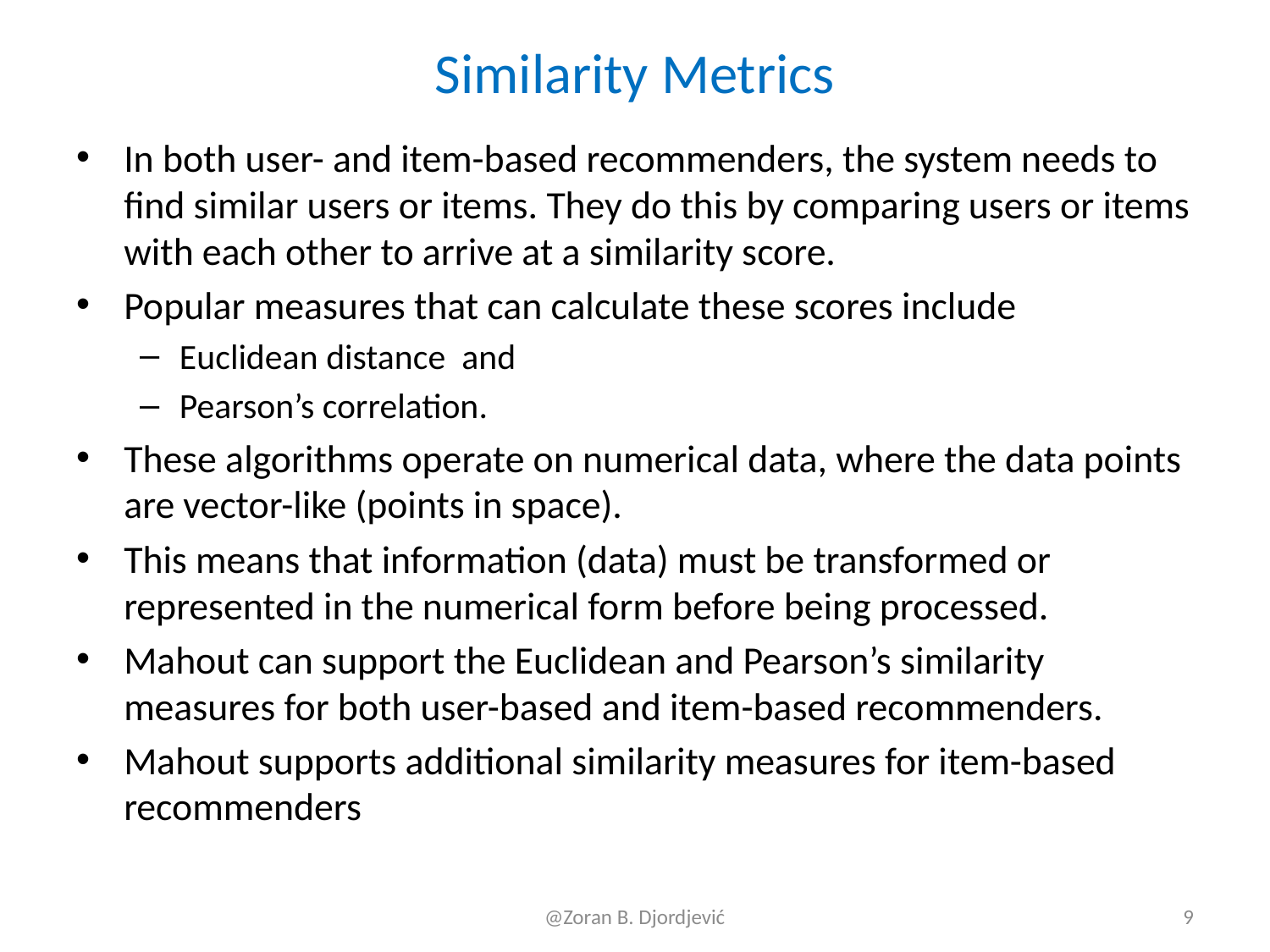

# Similarity Metrics
In both user- and item-based recommenders, the system needs to find similar users or items. They do this by comparing users or items with each other to arrive at a similarity score.
Popular measures that can calculate these scores include
Euclidean distance  and
Pearson’s correlation.
These algorithms operate on numerical data, where the data points are vector-like (points in space).
This means that information (data) must be transformed or represented in the numerical form before being processed.
Mahout can support the Euclidean and Pearson’s similarity measures for both user-based and item-based recommenders.
Mahout supports additional similarity measures for item-based recommenders
@Zoran B. Djordjević
9